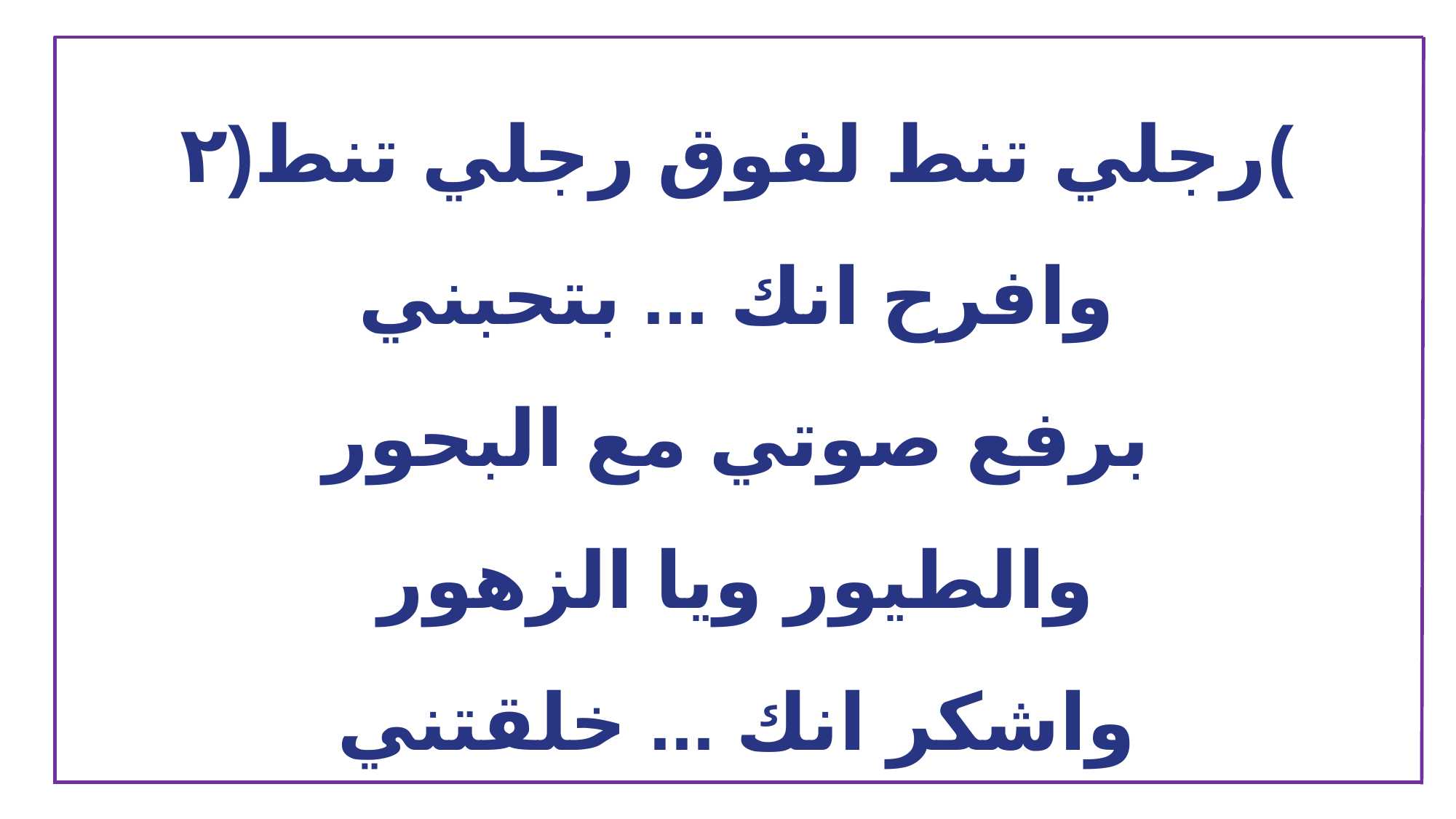

)رجلي تنط لفوق رجلي تنط(٢
وافرح انك ... بتحبني
برفع صوتي مع البحور
والطيور ويا الزهور
واشكر انك ... خلقتني